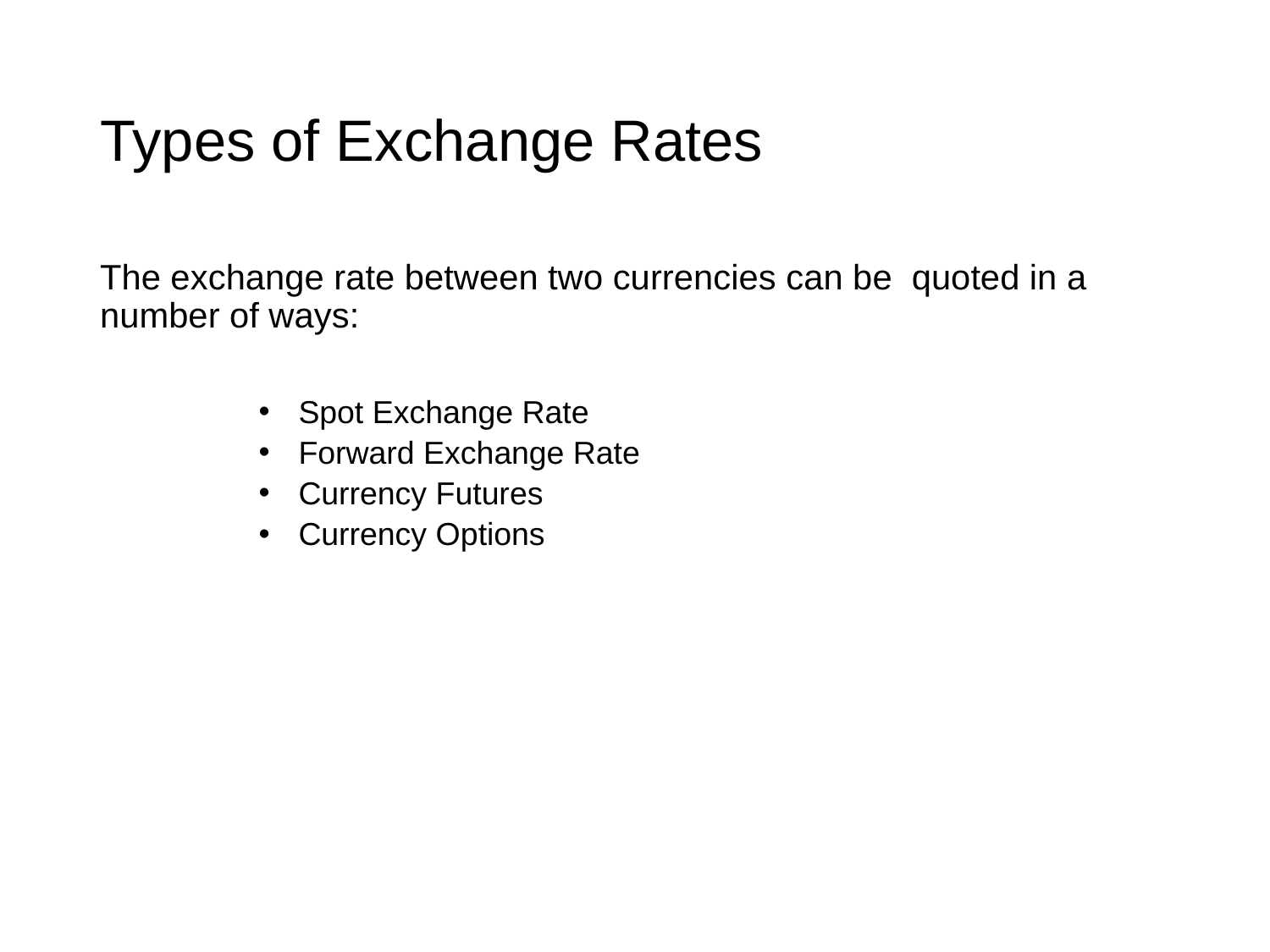

# Types of Exchange Rates
The exchange rate between two currencies can be  quoted in a number of ways:

Spot Exchange Rate
Forward Exchange Rate
Currency Futures
Currency Options